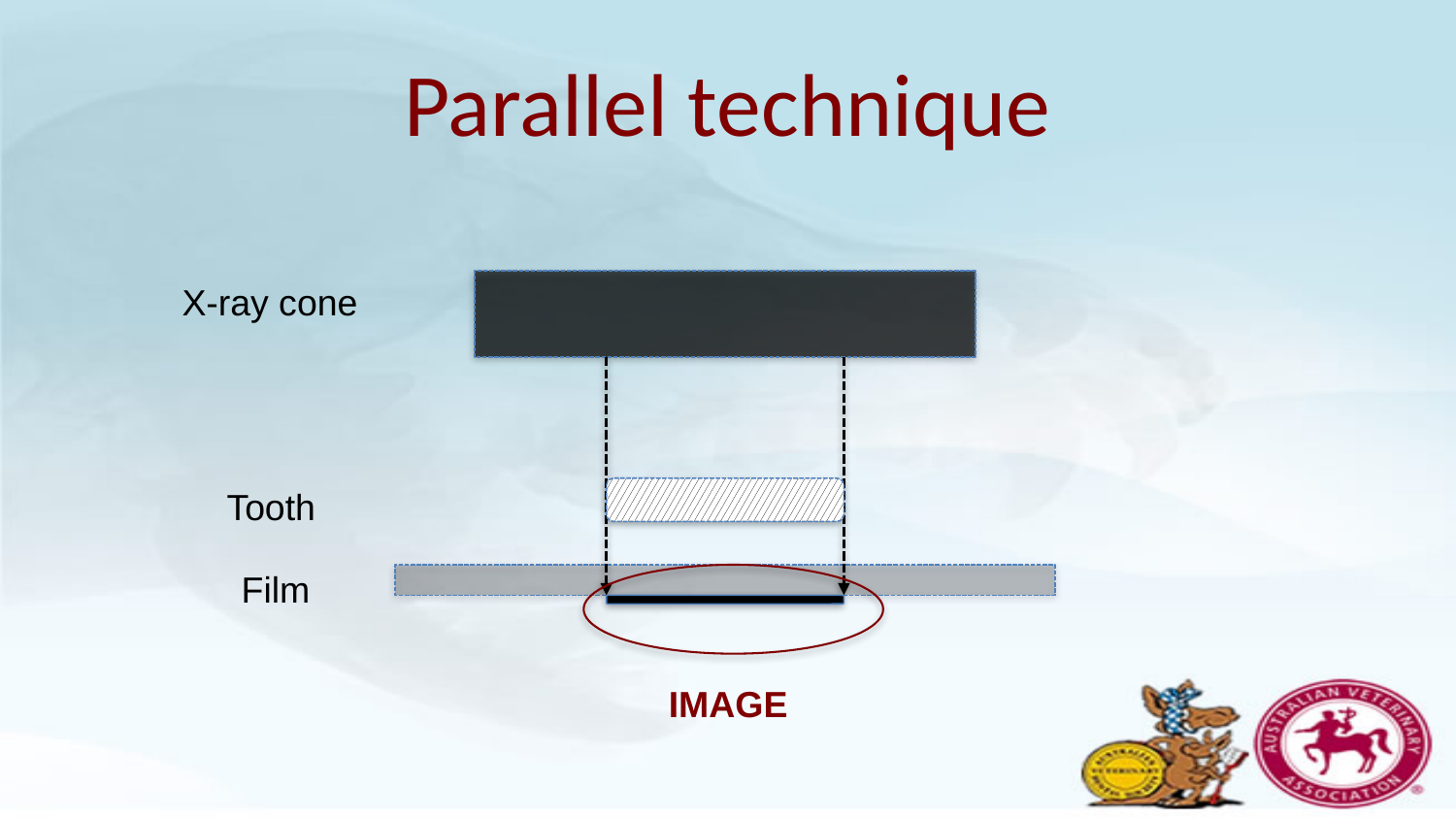

# Parallel technique

X-ray cone
Tooth
Film

IMAGE